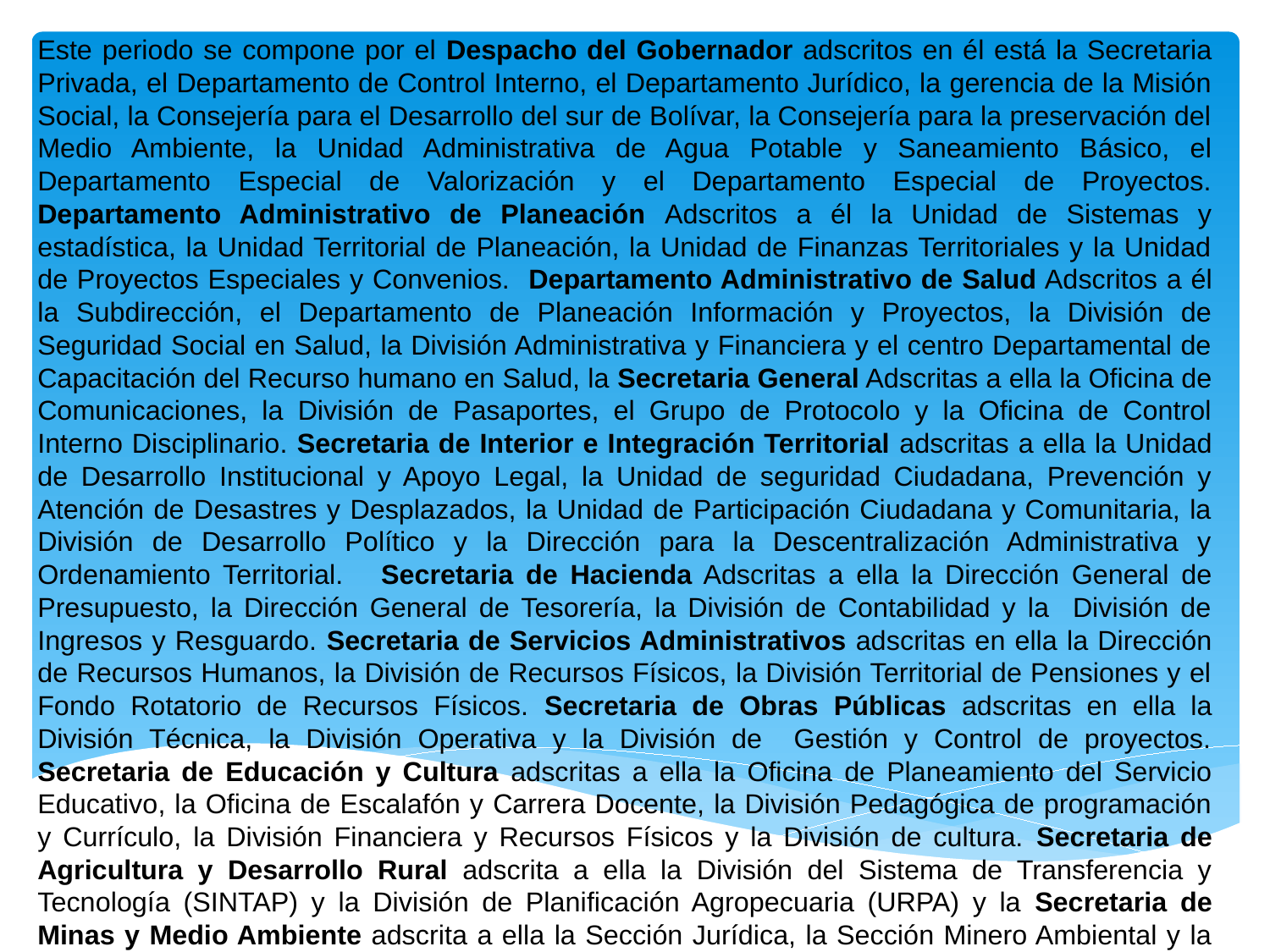

Este periodo se compone por el Despacho del Gobernador adscritos en él está la Secretaria Privada, el Departamento de Control Interno, el Departamento Jurídico, la gerencia de la Misión Social, la Consejería para el Desarrollo del sur de Bolívar, la Consejería para la preservación del Medio Ambiente, la Unidad Administrativa de Agua Potable y Saneamiento Básico, el Departamento Especial de Valorización y el Departamento Especial de Proyectos. Departamento Administrativo de Planeación Adscritos a él la Unidad de Sistemas y estadística, la Unidad Territorial de Planeación, la Unidad de Finanzas Territoriales y la Unidad de Proyectos Especiales y Convenios.  Departamento Administrativo de Salud Adscritos a él la Subdirección, el Departamento de Planeación Información y Proyectos, la División de Seguridad Social en Salud, la División Administrativa y Financiera y el centro Departamental de Capacitación del Recurso humano en Salud, la Secretaria General Adscritas a ella la Oficina de Comunicaciones, la División de Pasaportes, el Grupo de Protocolo y la Oficina de Control Interno Disciplinario. Secretaria de Interior e Integración Territorial adscritas a ella la Unidad de Desarrollo Institucional y Apoyo Legal, la Unidad de seguridad Ciudadana, Prevención y Atención de Desastres y Desplazados, la Unidad de Participación Ciudadana y Comunitaria, la División de Desarrollo Político y la Dirección para la Descentralización Administrativa y Ordenamiento Territorial.   Secretaria de Hacienda Adscritas a ella la Dirección General de Presupuesto, la Dirección General de Tesorería, la División de Contabilidad y la  División de Ingresos y Resguardo. Secretaria de Servicios Administrativos adscritas en ella la Dirección de Recursos Humanos, la División de Recursos Físicos, la División Territorial de Pensiones y el Fondo Rotatorio de Recursos Físicos. Secretaria de Obras Públicas adscritas en ella la División Técnica, la División Operativa y la División de  Gestión y Control de proyectos. Secretaria de Educación y Cultura adscritas a ella la Oficina de Planeamiento del Servicio Educativo, la Oficina de Escalafón y Carrera Docente, la División Pedagógica de programación y Currículo, la División Financiera y Recursos Físicos y la División de cultura. Secretaria de Agricultura y Desarrollo Rural adscrita a ella la División del Sistema de Transferencia y Tecnología (SINTAP) y la División de Planificación Agropecuaria (URPA) y la Secretaria de Minas y Medio Ambiente adscrita a ella la Sección Jurídica, la Sección Minero Ambiental y la Sección de Promoción.